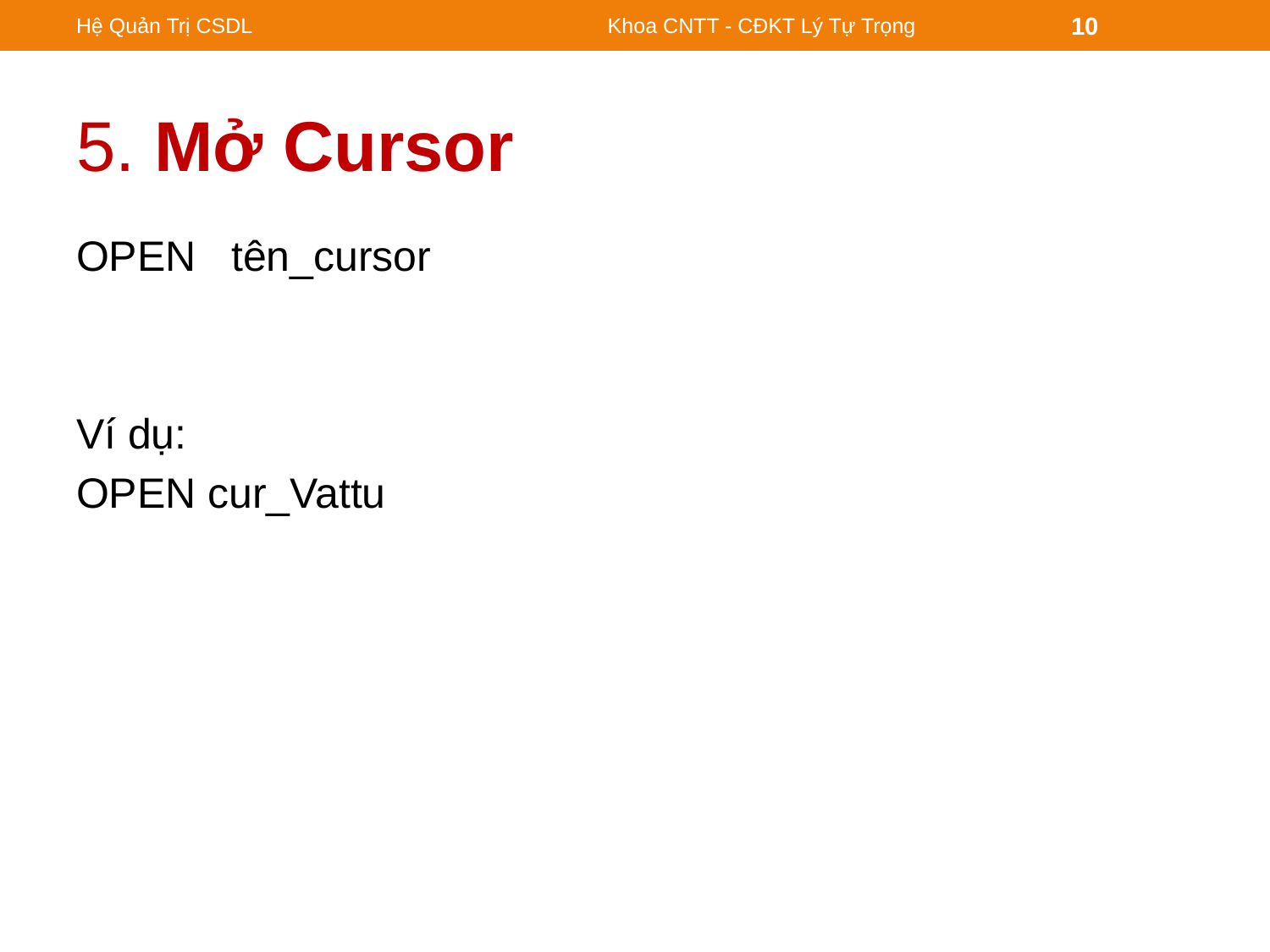

Hệ Quản Trị CSDL
Khoa CNTT - CĐKT Lý Tự Trọng
10
# 5. Mở Cursor
OPEN   tên_cursor

Ví dụ:
OPEN cur_Vattu